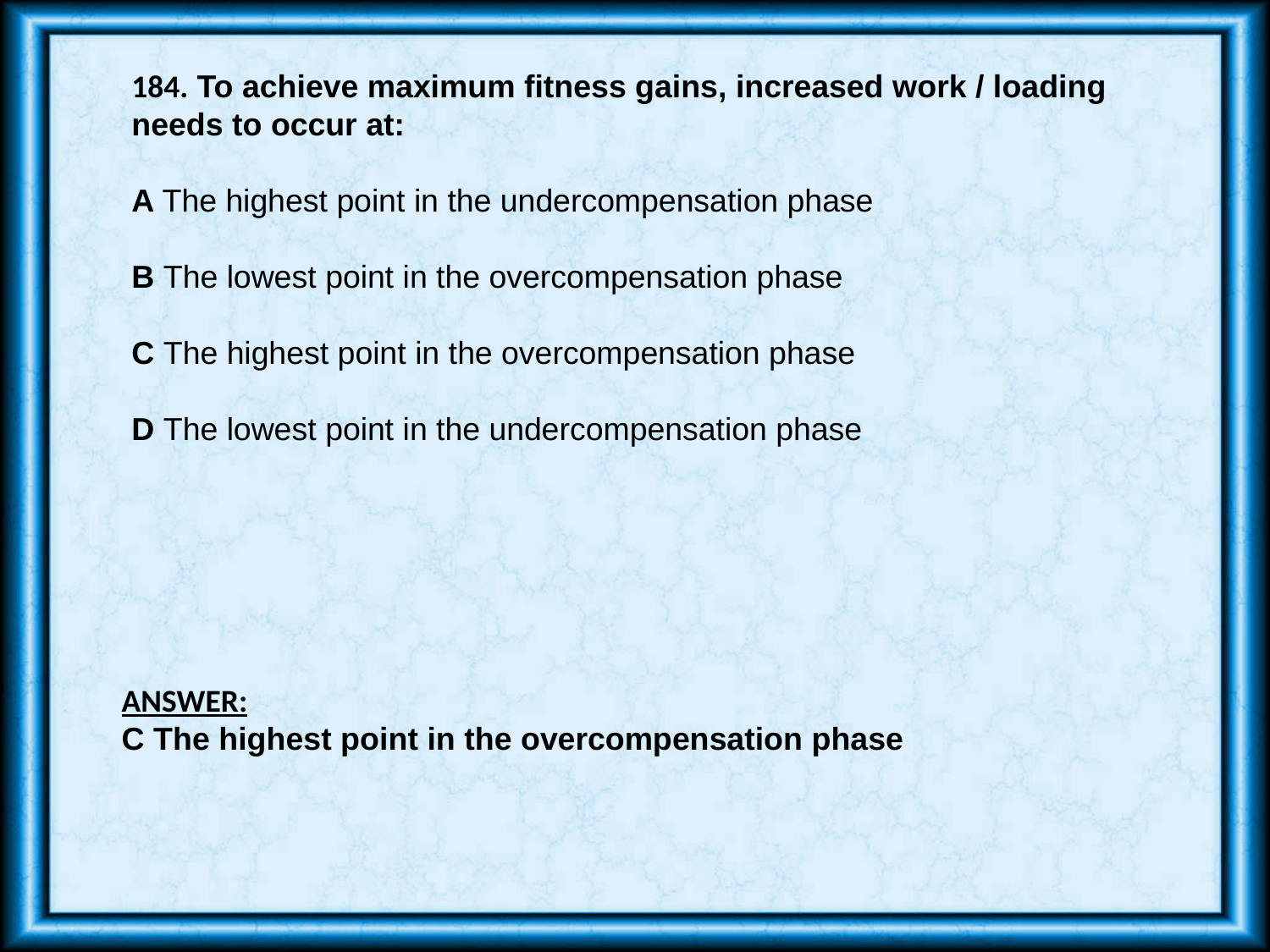

184. To achieve maximum fitness gains, increased work / loading needs to occur at:

A The highest point in the undercompensation phase

B The lowest point in the overcompensation phase

C The highest point in the overcompensation phase

D The lowest point in the undercompensation phase

ANSWER:
C The highest point in the overcompensation phase